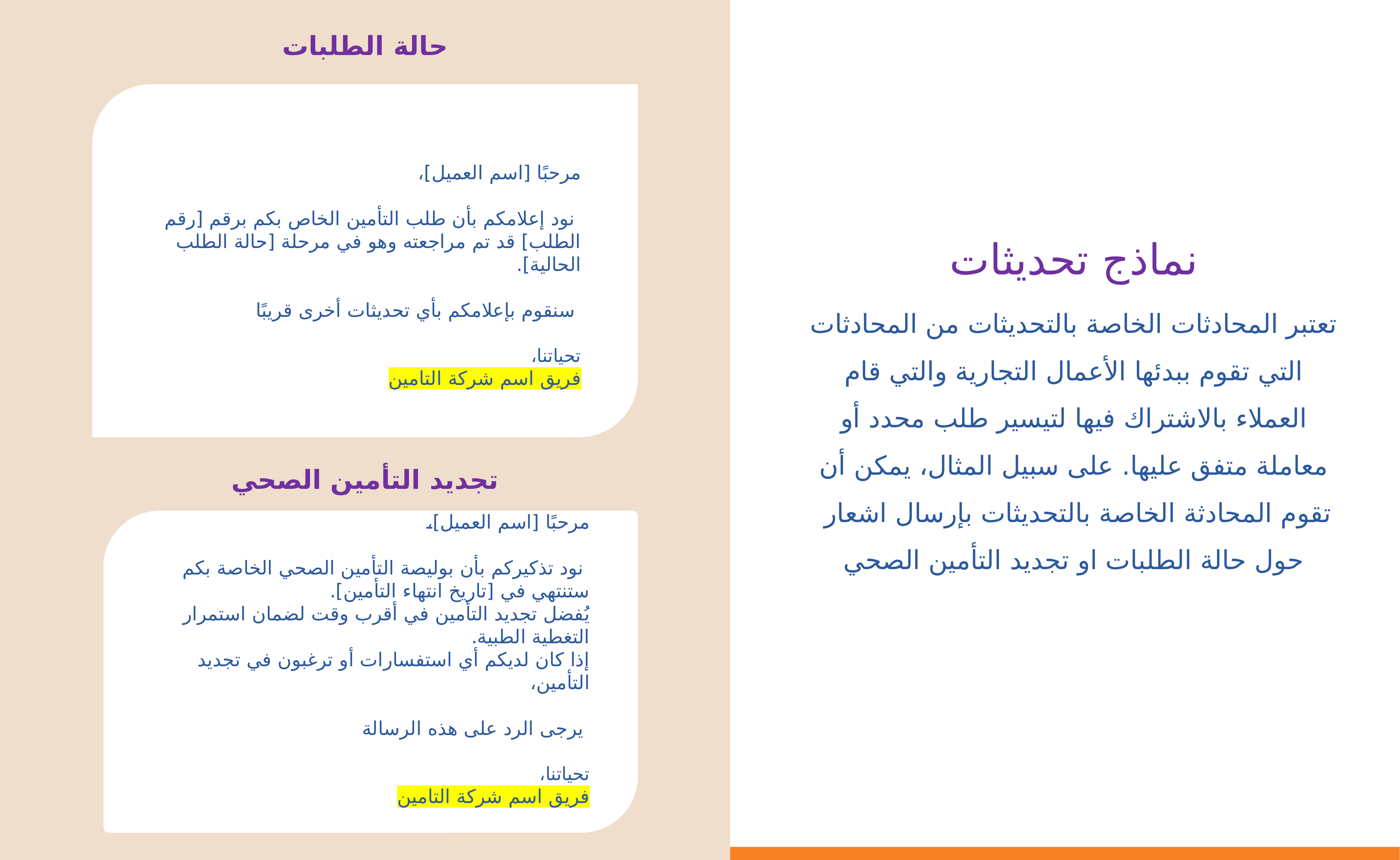

حالة الطلبات

مرحبًا [اسم العميل]،

 نود إعلامكم بأن طلب التأمين الخاص بكم برقم [رقم الطلب] قد تم مراجعته وهو في مرحلة [حالة الطلب الحالية].

 سنقوم بإعلامكم بأي تحديثات أخرى قريبًا

تحياتنا،
فريق اسم شركة التامين

نماذج تحديثات
تعتبر المحادثات الخاصة بالتحديثات من المحادثات التي تقوم ببدئها الأعمال التجارية والتي قام العملاء بالاشتراك فيها لتيسير طلب محدد أو معاملة متفق عليها. على سبيل المثال، يمكن أن تقوم المحادثة الخاصة بالتحديثات بإرسال اشعار  حول حالة الطلبات او تجديد التأمين الصحي
تجديد التأمين الصحي

مرحبًا [اسم العميل]،

 نود تذكيركم بأن بوليصة التأمين الصحي الخاصة بكم ستنتهي في [تاريخ انتهاء التأمين].
يُفضل تجديد التأمين في أقرب وقت لضمان استمرار التغطية الطبية.
إذا كان لديكم أي استفسارات أو ترغبون في تجديد التأمين،

 يرجى الرد على هذه الرسالة

تحياتنا،
فريق اسم شركة التامين